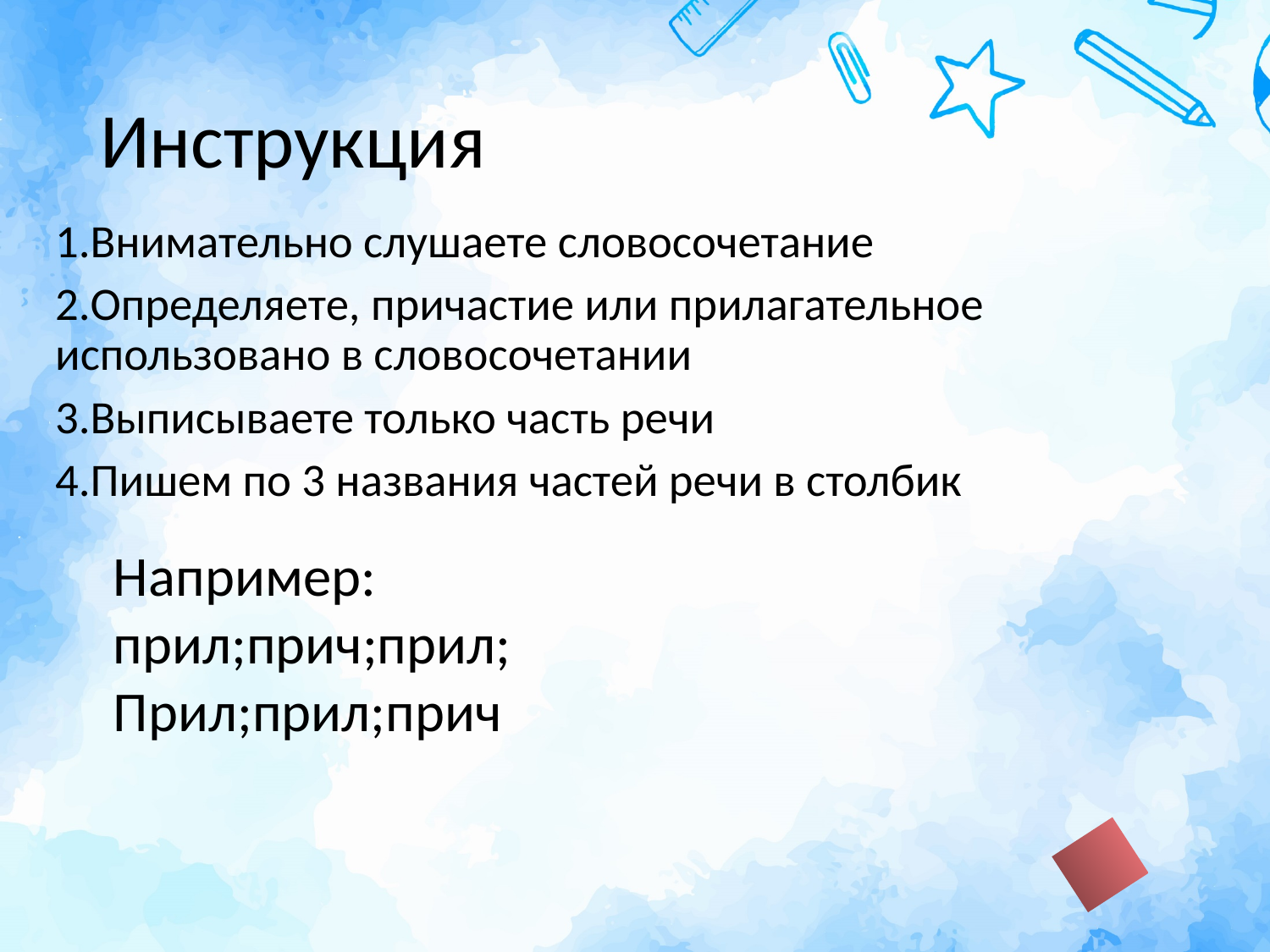

# Инструкция
1.Внимательно слушаете словосочетание
2.Определяете, причастие или прилагательное использовано в словосочетании
3.Выписываете только часть речи
4.Пишем по 3 названия частей речи в столбик
Например:
прил;прич;прил;
Прил;прил;прич